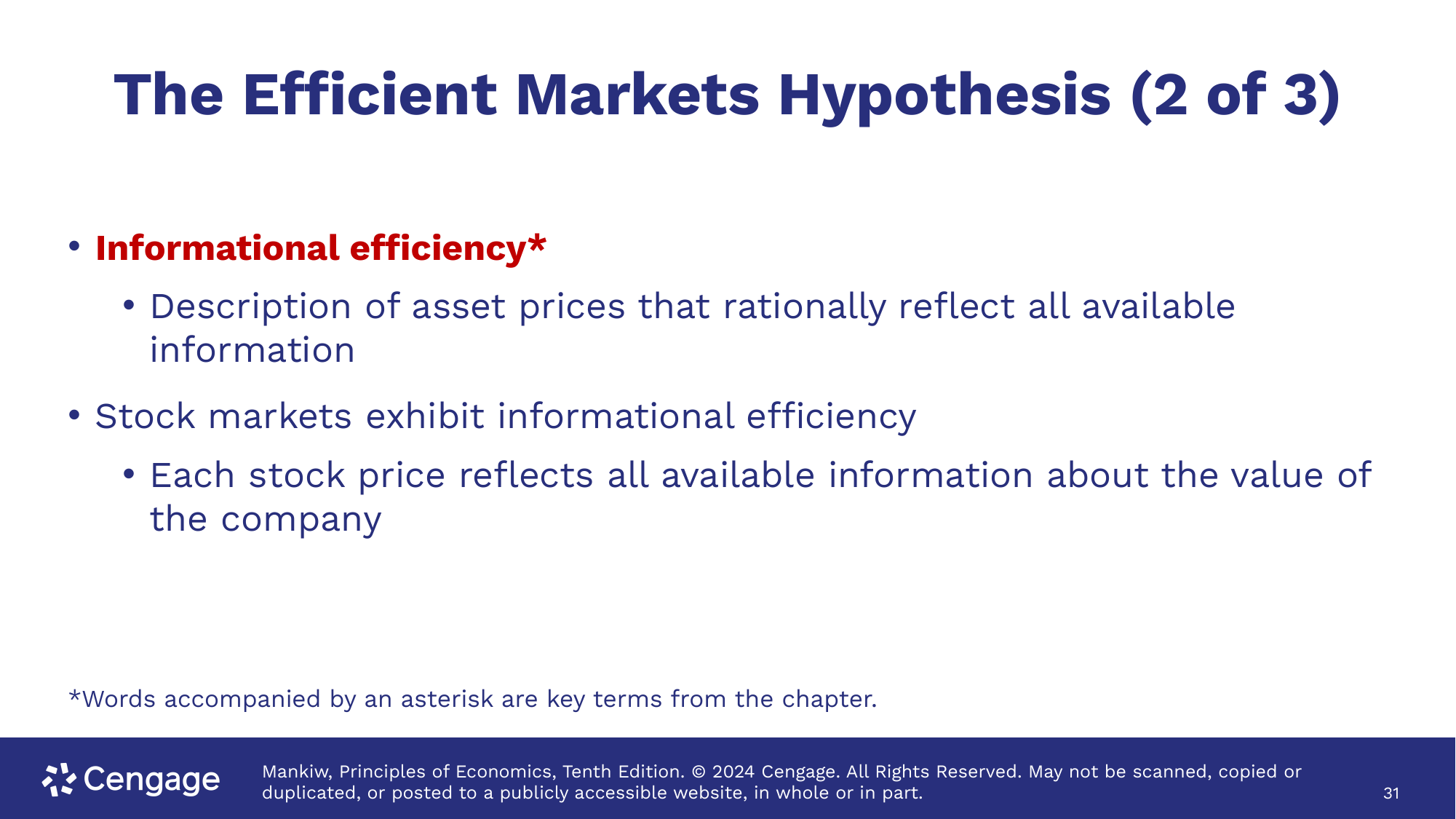

# The Efficient Markets Hypothesis (2 of 3)
Informational efficiency*
Description of asset prices that rationally reflect all available information
Stock markets exhibit informational efficiency
Each stock price reflects all available information about the value of the company
*Words accompanied by an asterisk are key terms from the chapter.